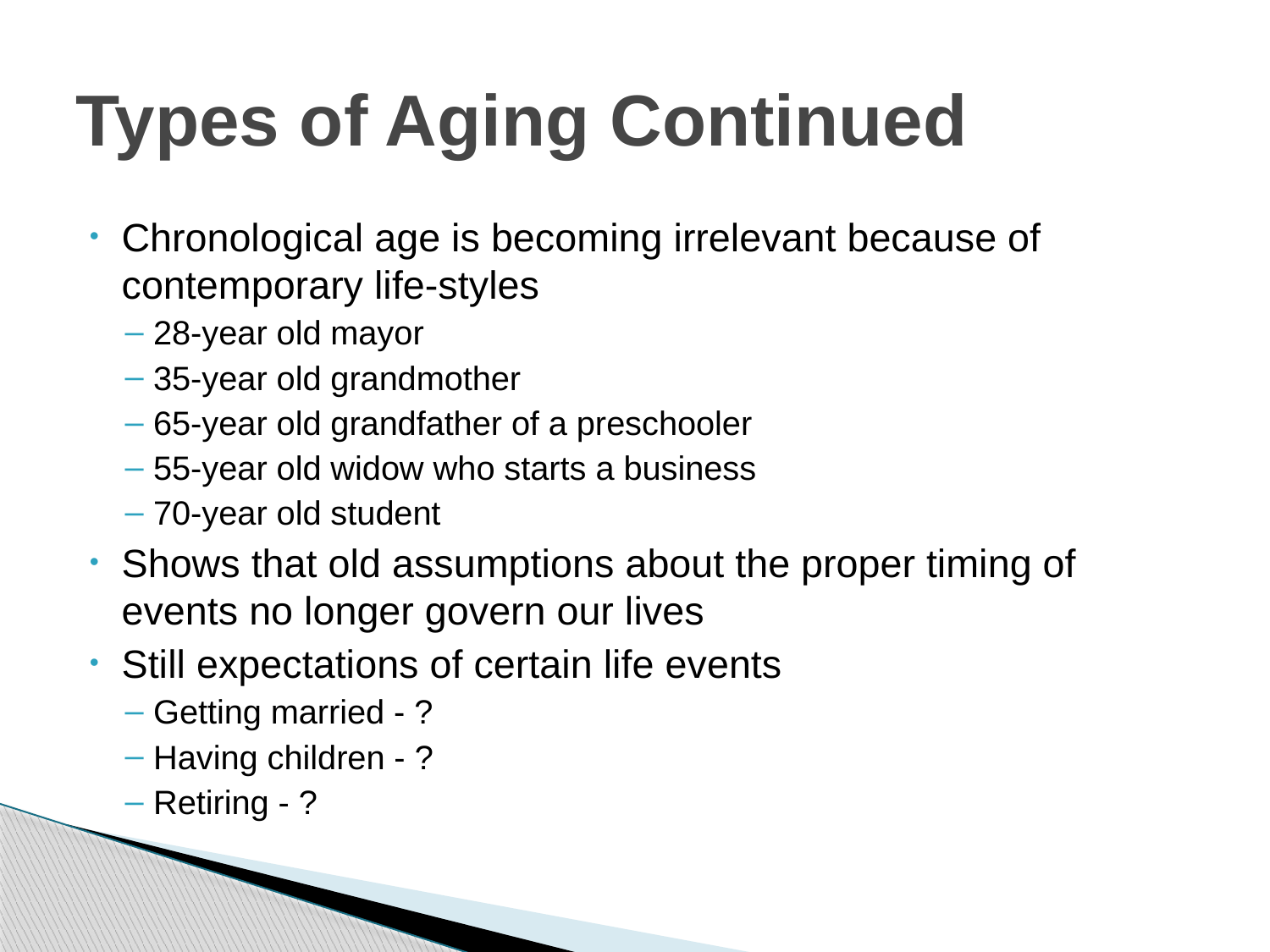

# Types of Aging Continued
Chronological age is becoming irrelevant because of contemporary life-styles
28-year old mayor
35-year old grandmother
65-year old grandfather of a preschooler
55-year old widow who starts a business
70-year old student
Shows that old assumptions about the proper timing of events no longer govern our lives
Still expectations of certain life events
Getting married - ?
Having children - ?
Retiring - ?